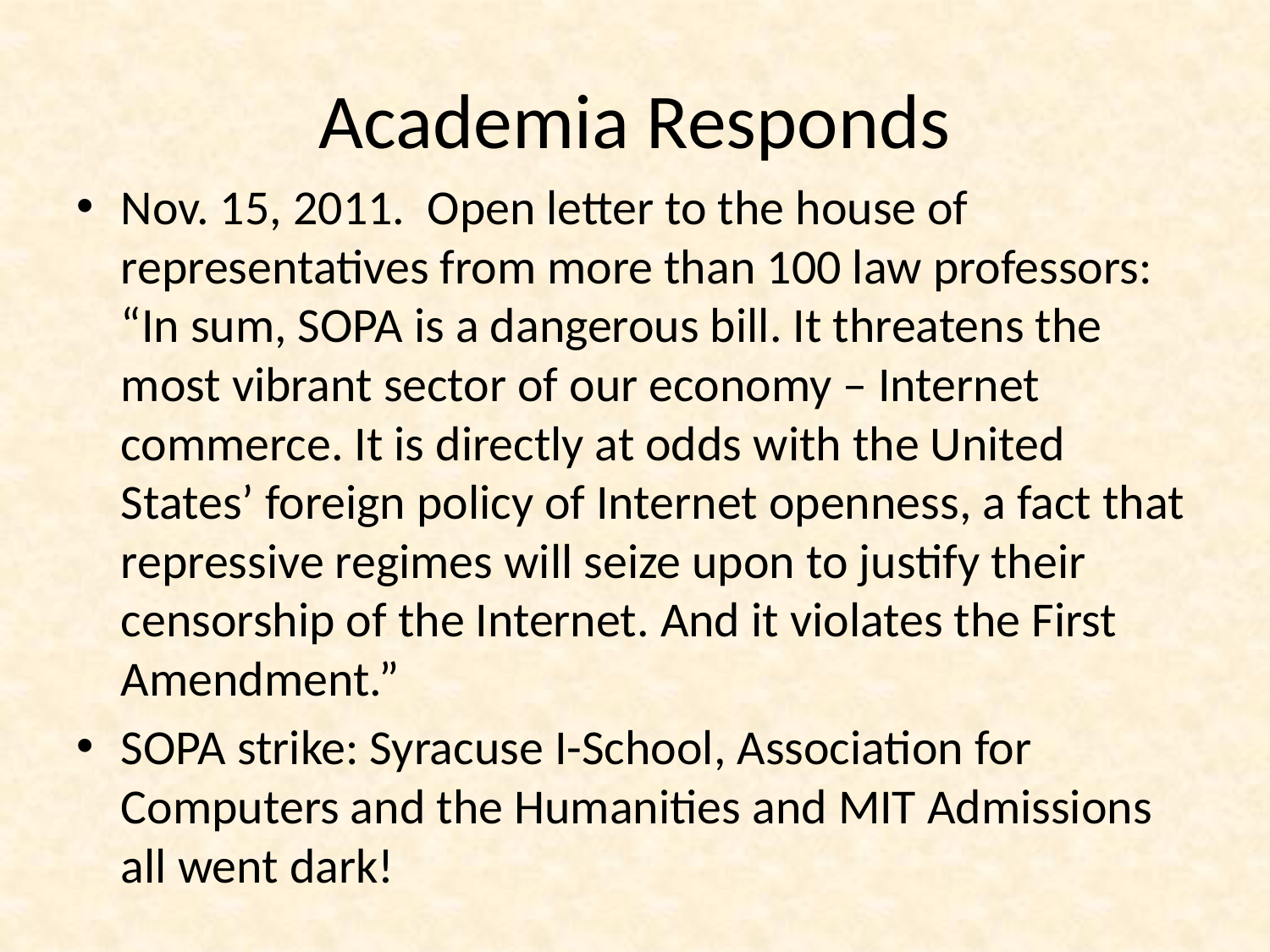

# Academia Responds
Nov. 15, 2011.  Open letter to the house of representatives from more than 100 law professors: “In sum, SOPA is a dangerous bill. It threatens the most vibrant sector of our economy – Internet commerce. It is directly at odds with the United States’ foreign policy of Internet openness, a fact that repressive regimes will seize upon to justify their censorship of the Internet. And it violates the First Amendment.”
SOPA strike: Syracuse I-School, Association for Computers and the Humanities and MIT Admissions all went dark!